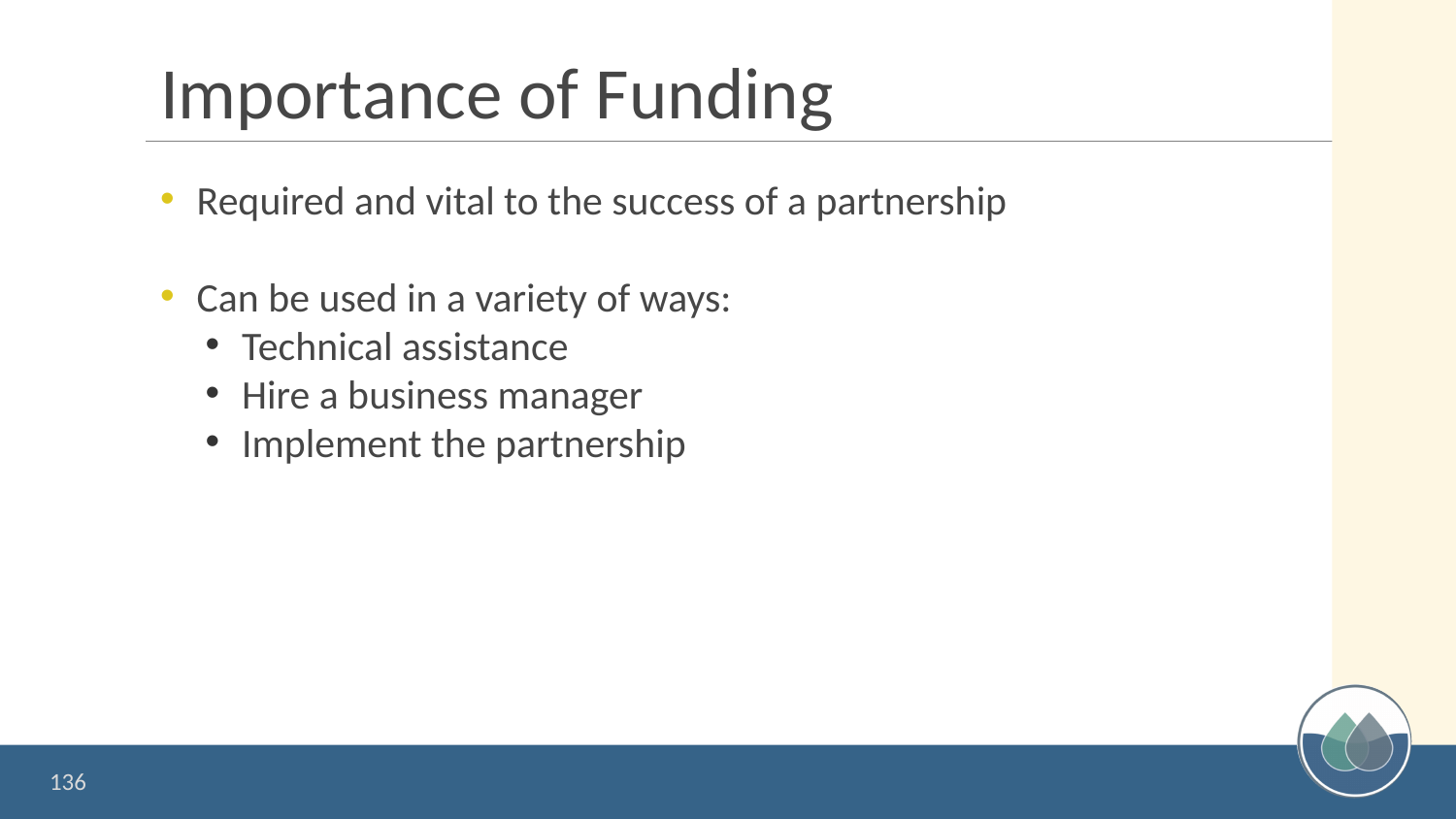

# Importance of Funding
Required and vital to the success of a partnership

Can be used in a variety of ways:
Technical assistance
Hire a business manager
Implement the partnership
136